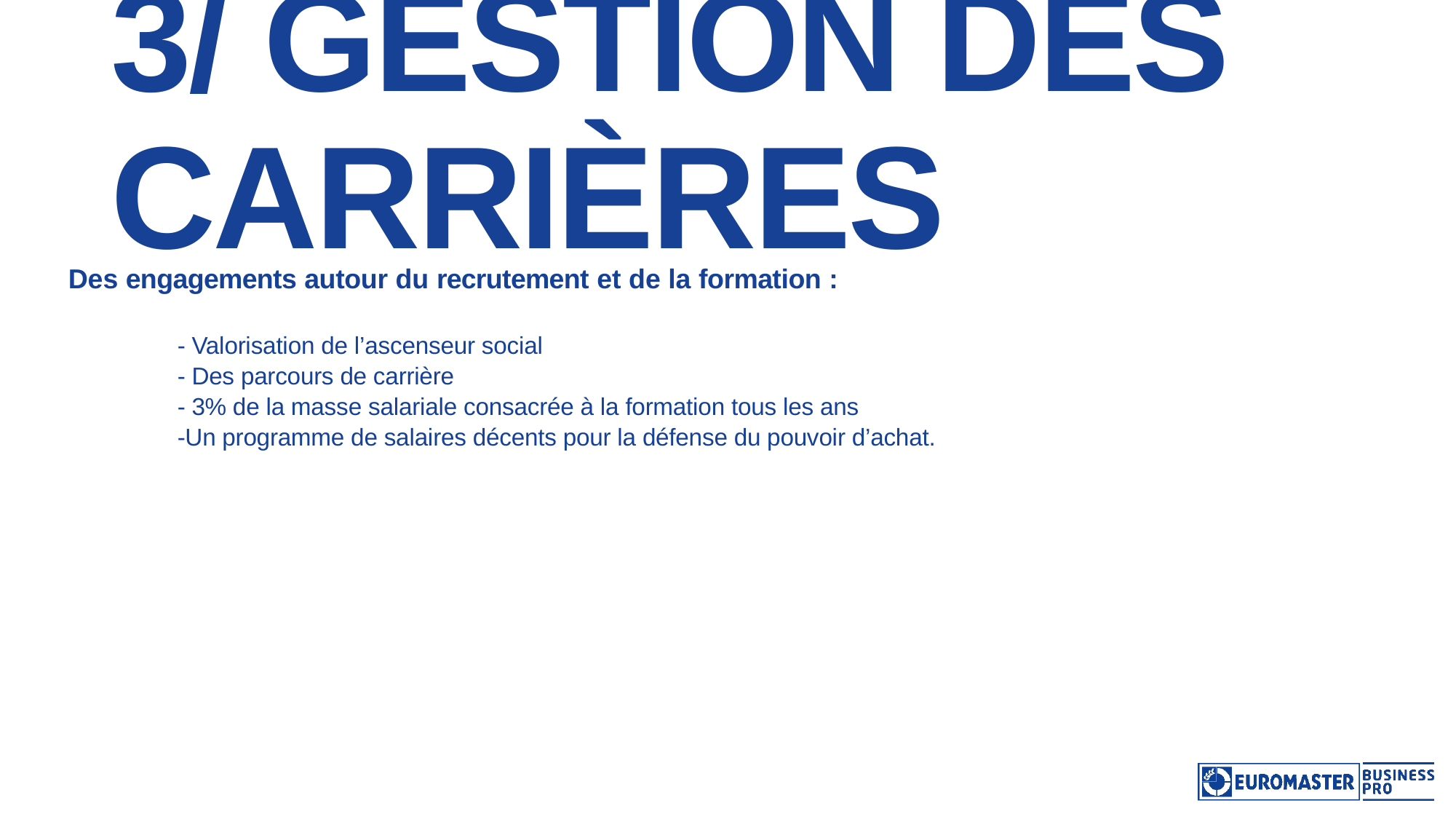

# 3/ GESTION DES Carrières
Des engagements autour du recrutement et de la formation :

	- Valorisation de l’ascenseur social
	- Des parcours de carrière
	- 3% de la masse salariale consacrée à la formation tous les ans
	-Un programme de salaires décents pour la défense du pouvoir d’achat.